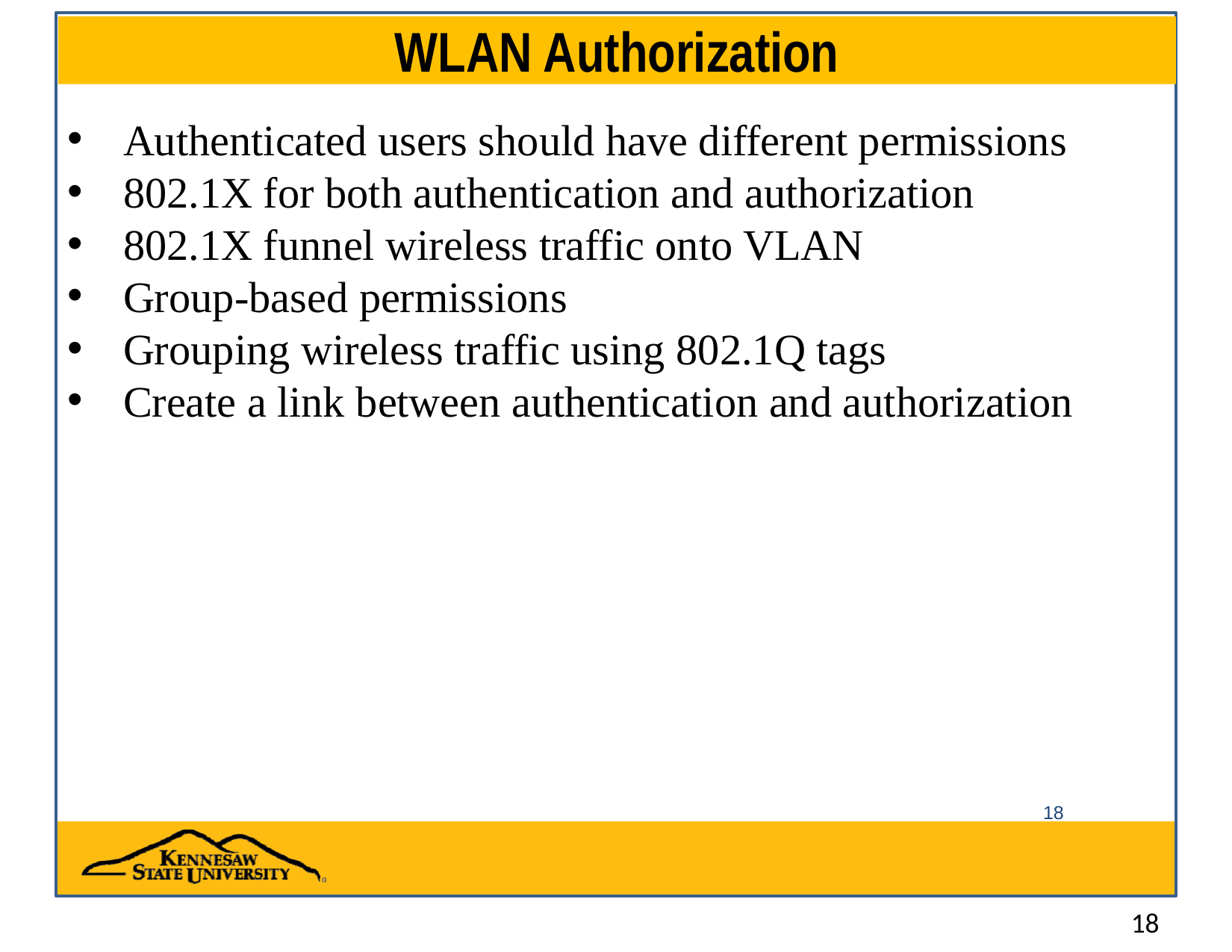

# WLAN Authorization
Authenticated users should have different permissions
802.1X for both authentication and authorization
802.1X funnel wireless traffic onto VLAN
Group-based permissions
Grouping wireless traffic using 802.1Q tags
Create a link between authentication and authorization
18